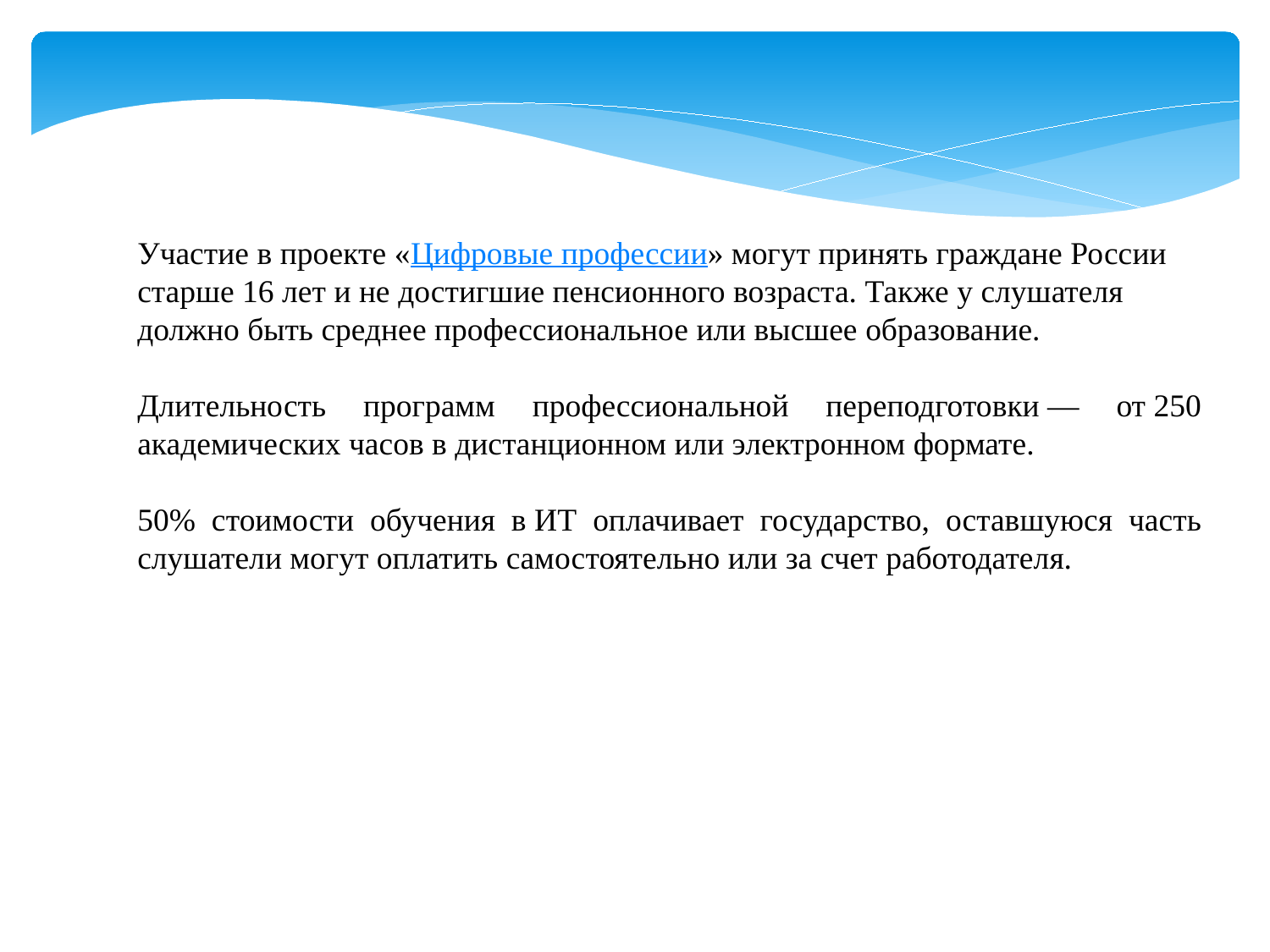

Участие в проекте «Цифровые профессии» могут принять граждане России старше 16 лет и не достигшие пенсионного возраста. Также у слушателя должно быть среднее профессиональное или высшее образование.

Длительность программ профессиональной переподготовки — от 250 академических часов в дистанционном или электронном формате.

50% стоимости обучения в ИТ оплачивает государство, оставшуюся часть слушатели могут оплатить самостоятельно или за счет работодателя.